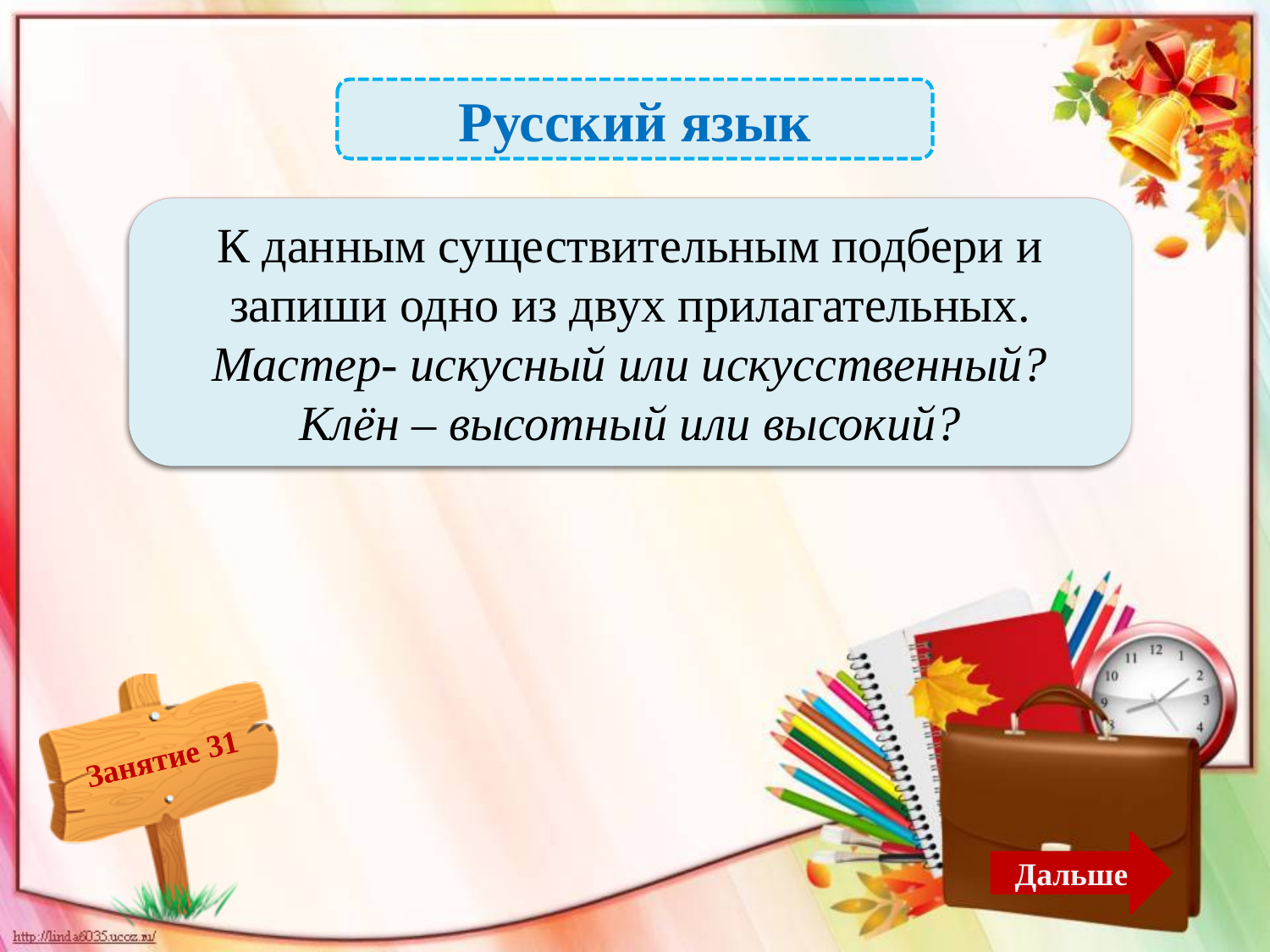

Русский язык
 Искусный, высокий – 2б.
К данным существительным подбери и запиши одно из двух прилагательных.
Мастер- искусный или искусственный?
Клён – высотный или высокий?

Дальше